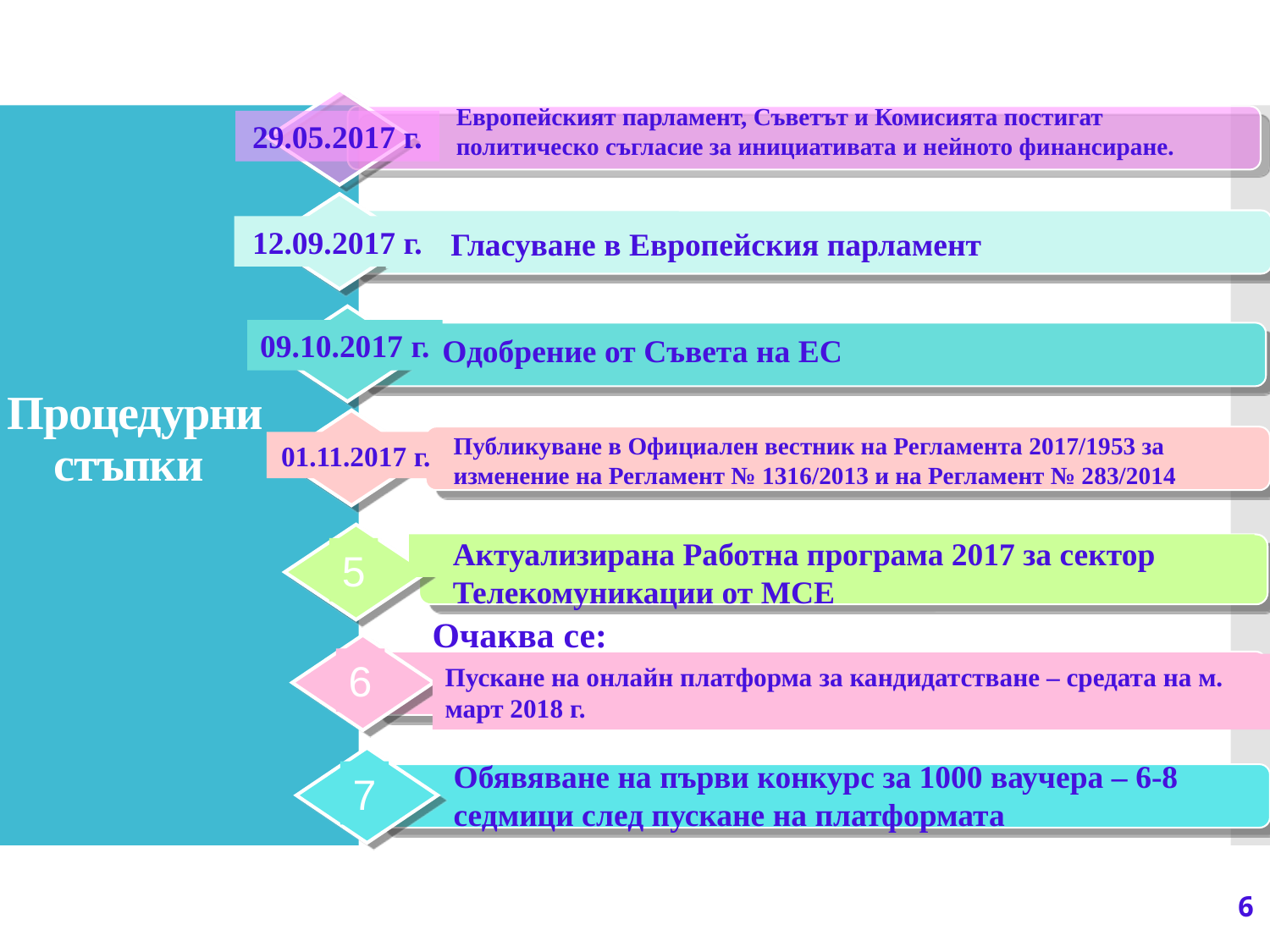

29.05.2017 г.
Европейският парламент, Съветът и Комисията постигат политическо съгласие за инициативата и нейното финансиране.

12.09.2017 г.
Гласуване в Европейския парламент

09.10.2017 г.

Одобрение от Съвета на ЕС
# Процедурни стъпки

01.11.2017 г.
Публикуване в Официален вестник на Регламента 2017/1953 за изменение на Регламент № 1316/2013 и на Регламент № 283/2014

5
Актуализирана Работна програма 2017 за сектор Телекомуникации от МСЕ
Очаква се:

6

Пускане на онлайн платформа за кандидатстване – средата на м. март 2018 г.

7

Обявяване на първи конкурс за 1000 ваучера – 6-8 седмици след пускане на платформата
6